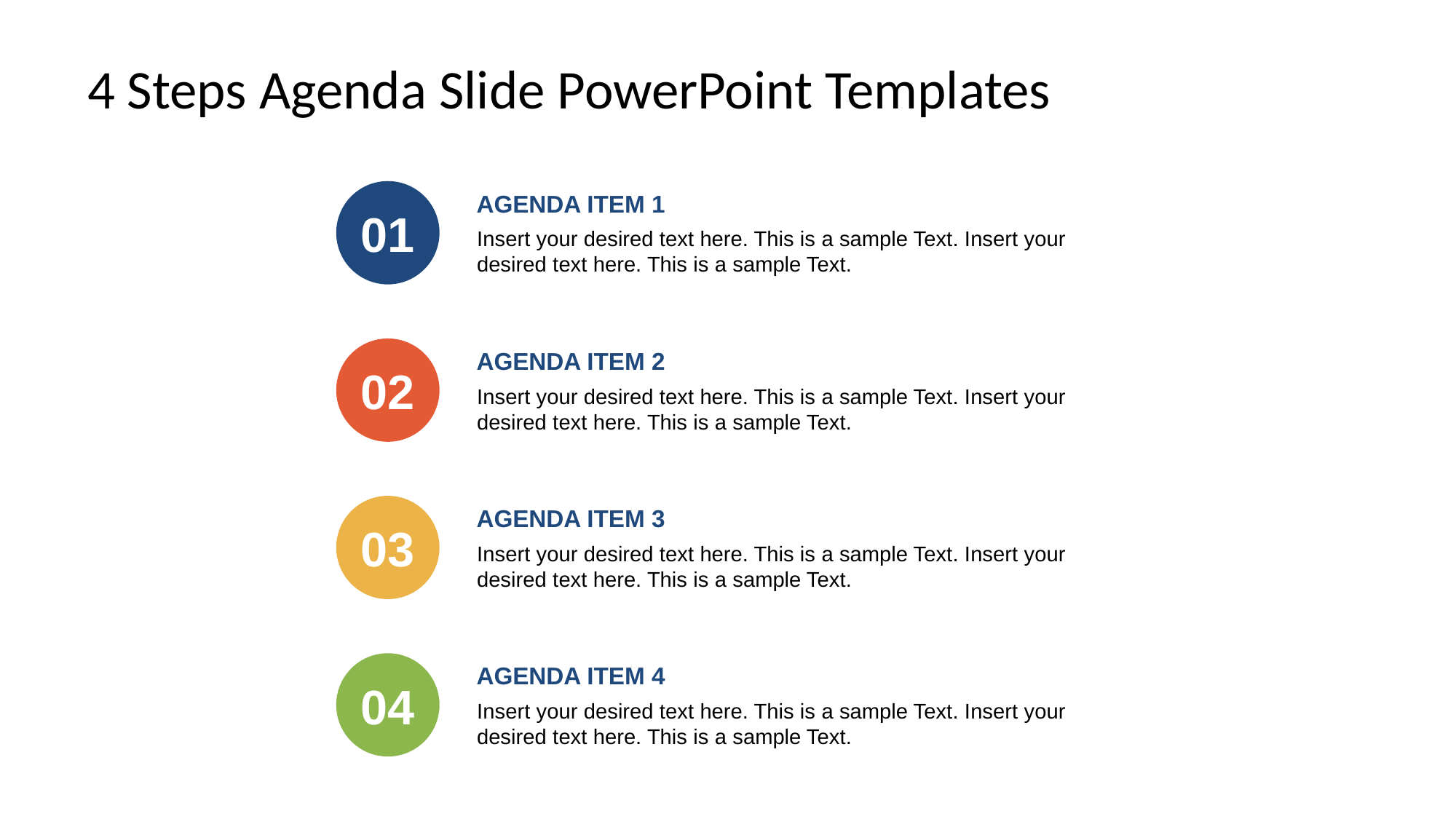

4 Steps Agenda Slide PowerPoint Templates

AGENDA ITEM 1
01
Insert your desired text here. This is a sample Text. Insert your desired text here. This is a sample Text.

AGENDA ITEM 2
02
Insert your desired text here. This is a sample Text. Insert your desired text here. This is a sample Text.

AGENDA ITEM 3
03
Insert your desired text here. This is a sample Text. Insert your desired text here. This is a sample Text.

AGENDA ITEM 4
04
Insert your desired text here. This is a sample Text. Insert your desired text here. This is a sample Text.